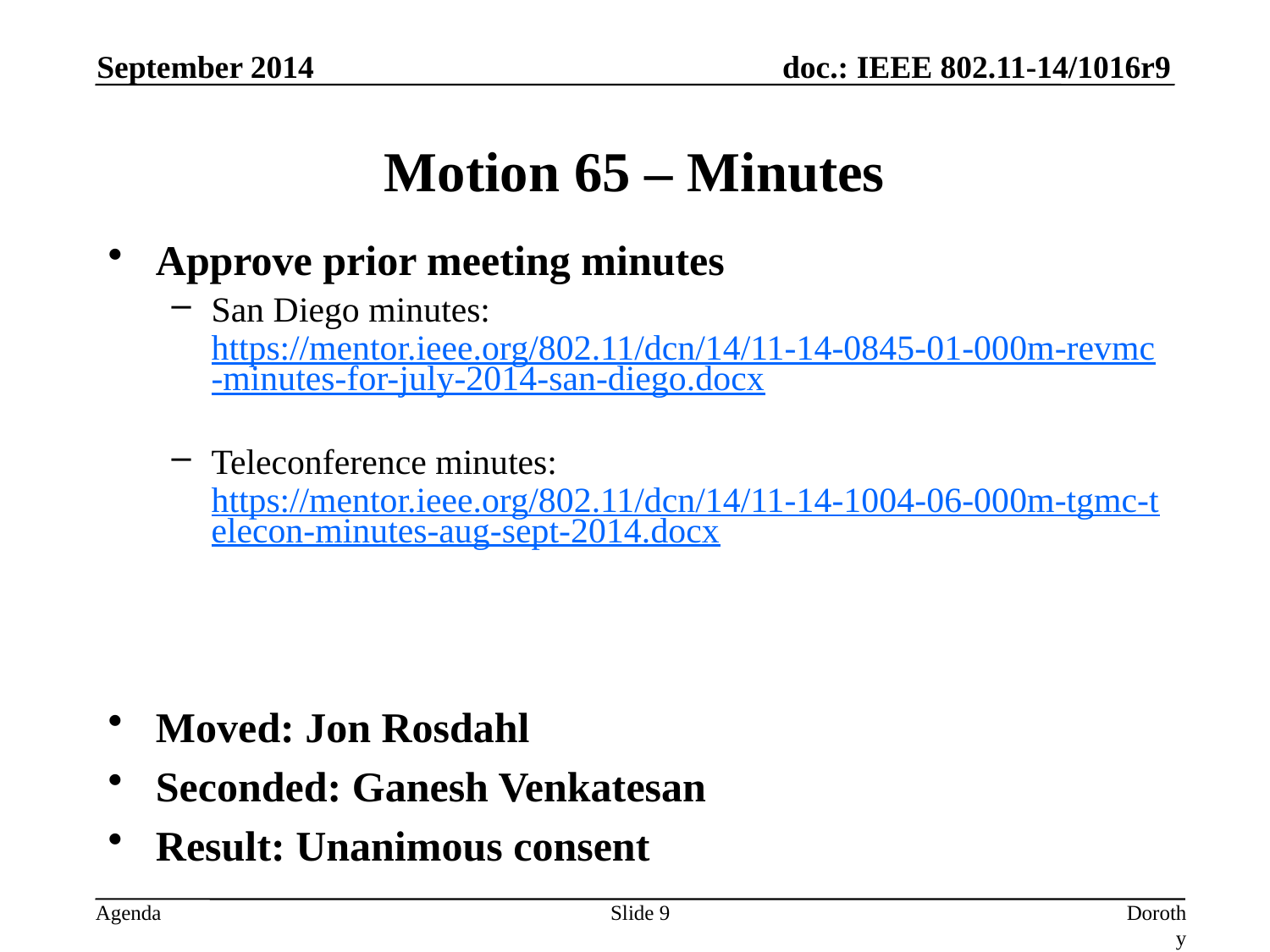

September 2014
# Motion 65 – Minutes
Approve prior meeting minutes
San Diego minutes: https://mentor.ieee.org/802.11/dcn/14/11-14-0845-01-000m-revmc-minutes-for-july-2014-san-diego.docx
Teleconference minutes: https://mentor.ieee.org/802.11/dcn/14/11-14-1004-06-000m-tgmc-telecon-minutes-aug-sept-2014.docx

Moved: Jon Rosdahl
Seconded: Ganesh Venkatesan
Result: Unanimous consent
Slide 9
Dorothy Stanley, Aruba Networks